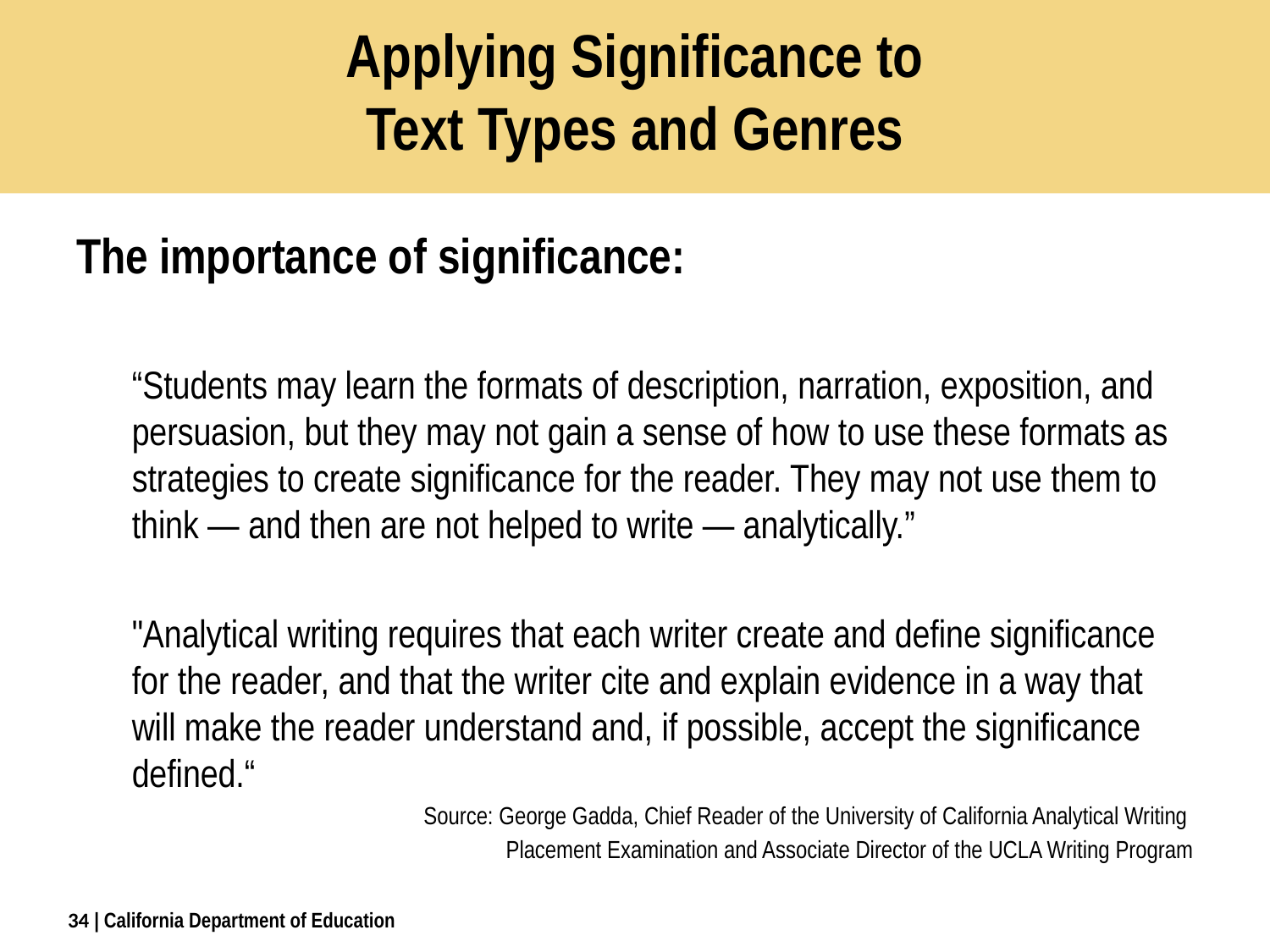

# Applying Significance to Text Types and Genres
The importance of significance:

“Students may learn the formats of description, narration, exposition, and persuasion, but they may not gain a sense of how to use these formats as strategies to create significance for the reader. They may not use them to think — and then are not helped to write — analytically.”

"Analytical writing requires that each writer create and define significance for the reader, and that the writer cite and explain evidence in a way that will make the reader understand and, if possible, accept the significance defined.“
Source: George Gadda, Chief Reader of the University of California Analytical Writing
Placement Examination and Associate Director of the UCLA Writing Program
34
| California Department of Education